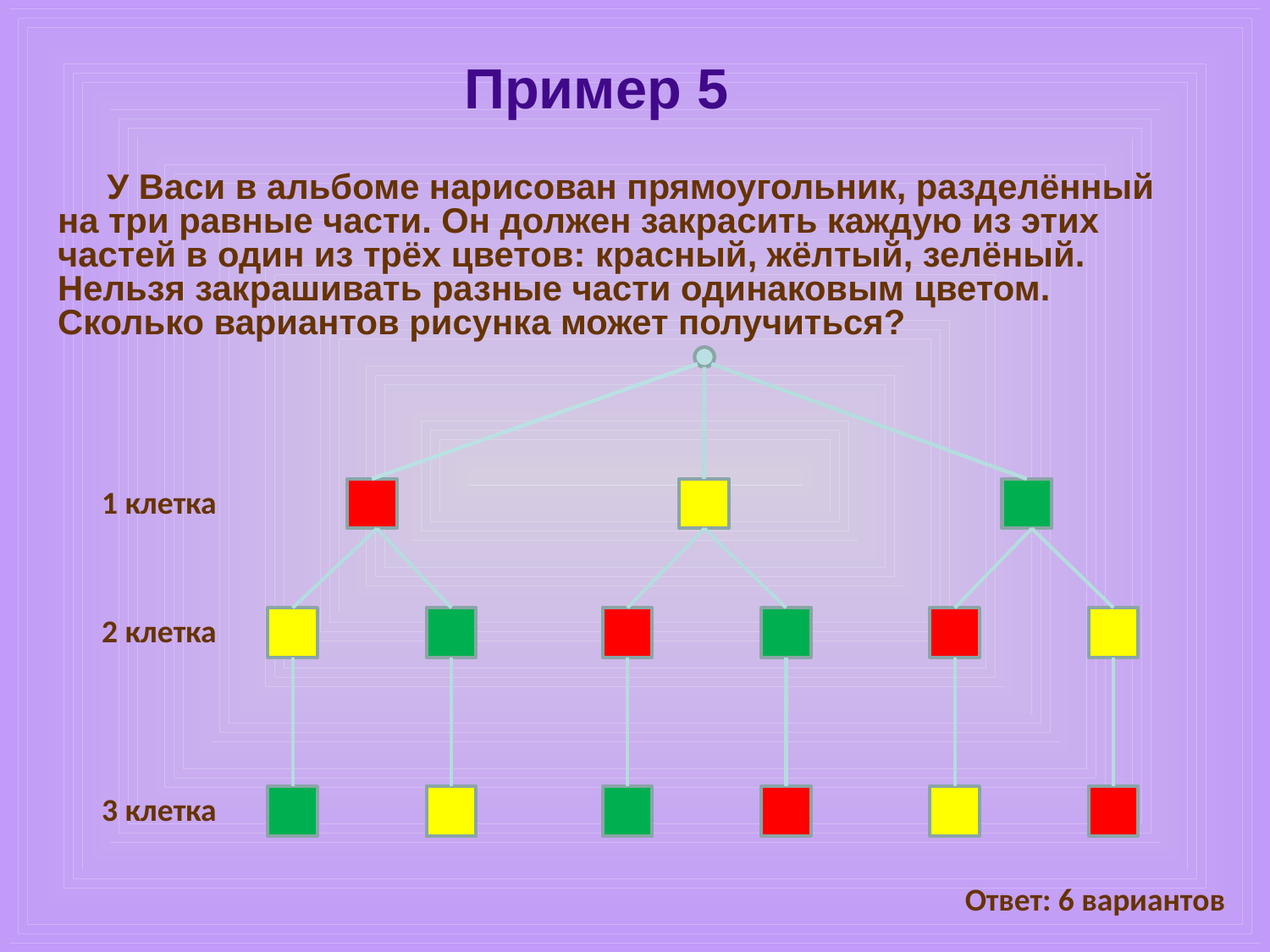

Пример 5
У Васи в альбоме нарисован прямоугольник, разделённый на три равные части. Он должен закрасить каждую из этих частей в один из трёх цветов: красный, жёлтый, зелёный. Нельзя закрашивать разные части одинаковым цветом. Сколько вариантов рисунка может получиться?

1 клетка

2 клетка

3 клетка

Ответ: 6 вариантов